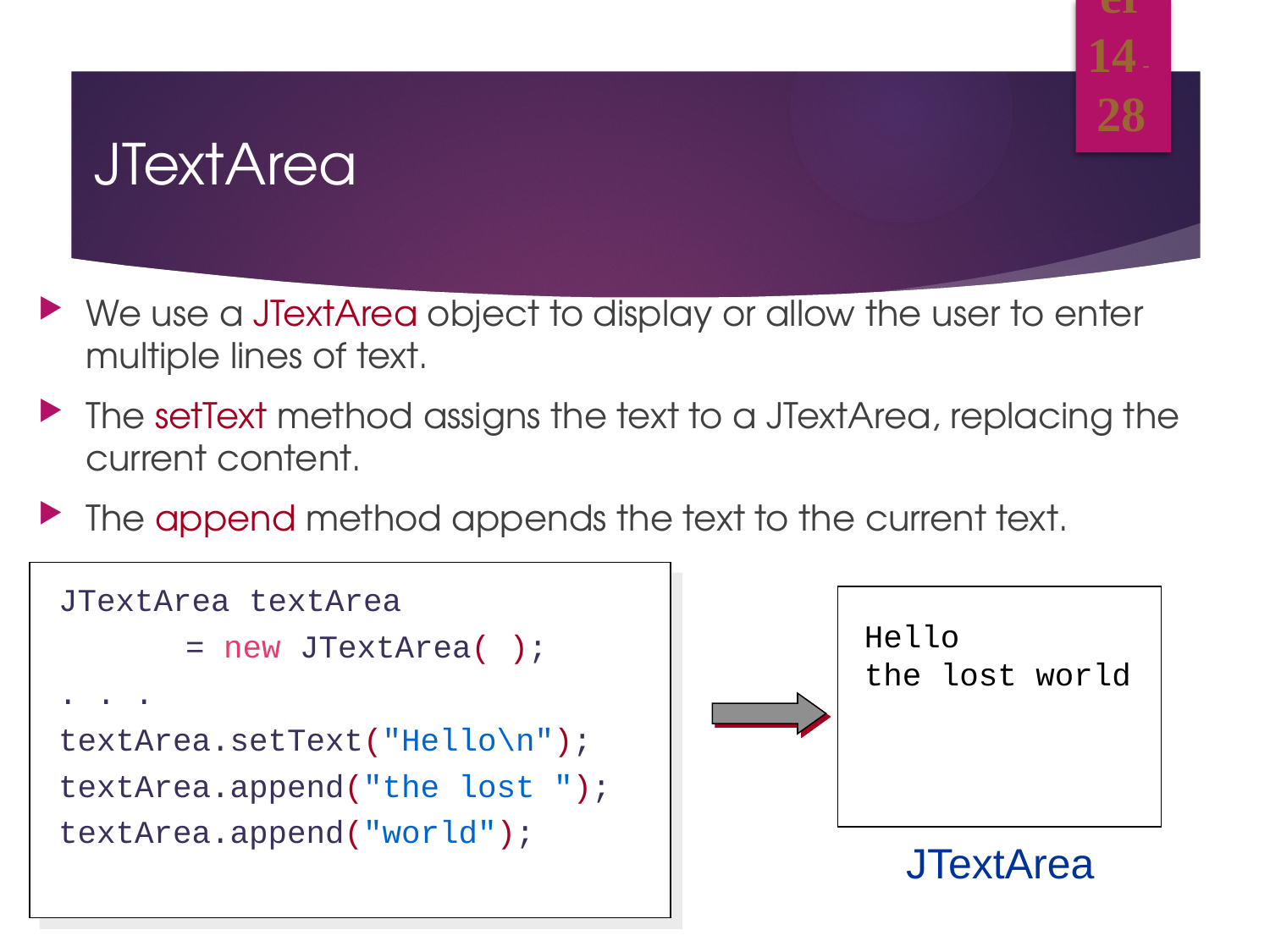

# JTextArea
We use a JTextArea object to display or allow the user to enter multiple lines of text.
The setText method assigns the text to a JTextArea, replacing the current content.
The append method appends the text to the current text.

JTextArea textArea
		= new JTextArea( );
. . .
textArea.setText("Hello\n");
textArea.append("the lost ");
textArea.append("world");

Hello
the lost world

JTextArea

Chapter 14 - 28

©The McGraw-Hill Companies, Inc. Permission required for reproduction or display.